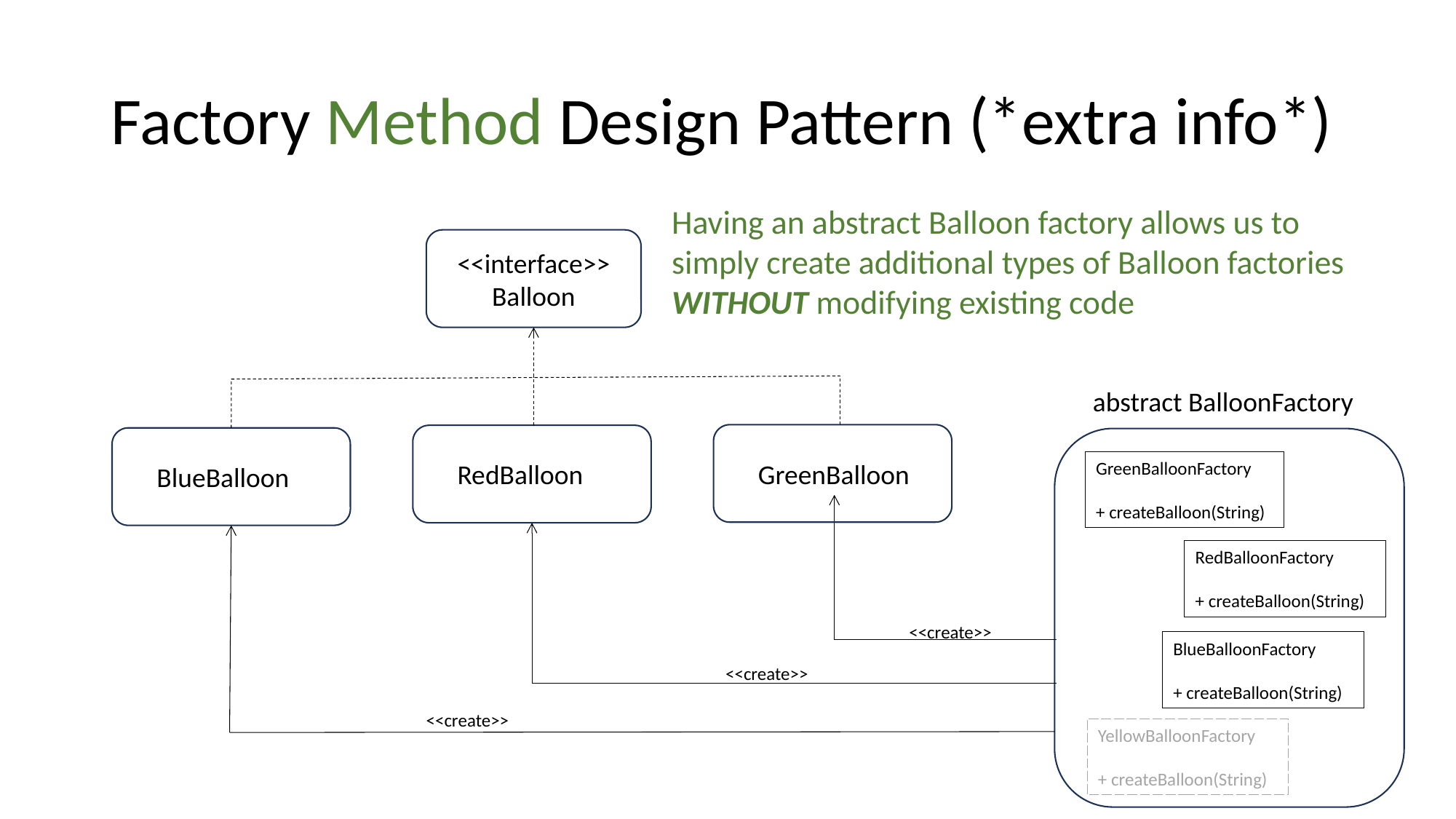

# Factory Method Design Pattern (*extra info*)
Having an abstract Balloon factory allows us to simply create additional types of Balloon factories WITHOUT modifying existing code

<<interface>>
Balloon
abstract BalloonFactory

GreenBalloon

RedBalloon

BlueBalloon

GreenBalloonFactory

+ createBalloon(String)
RedBalloonFactory

+ createBalloon(String)
<<create>>
BlueBalloonFactory

+ createBalloon(String)
<<create>>
<<create>>
YellowBalloonFactory

+ createBalloon(String)